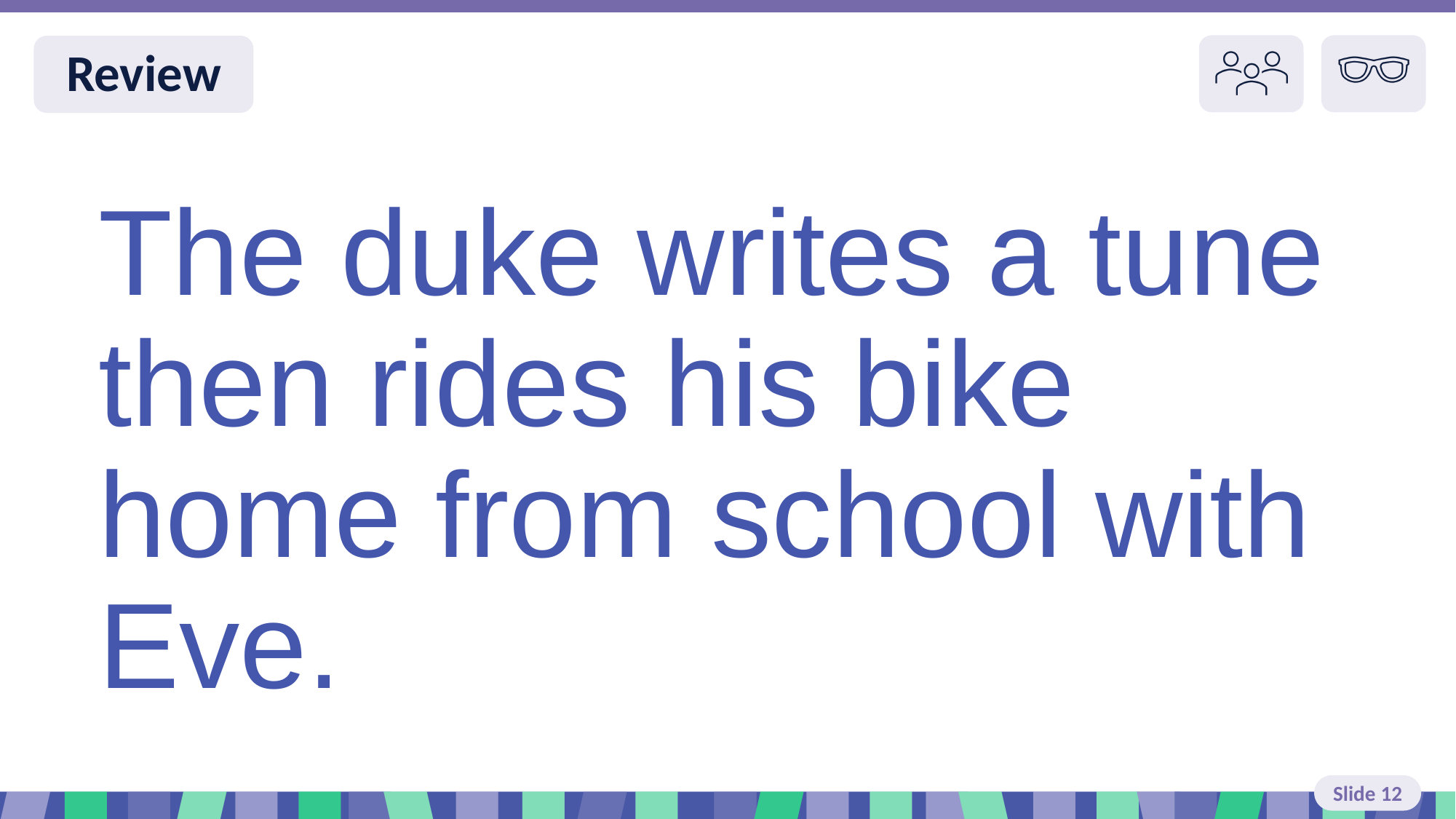

Slide 12 Review You do
The duke writes a tune then rides his bike home from school with Eve.